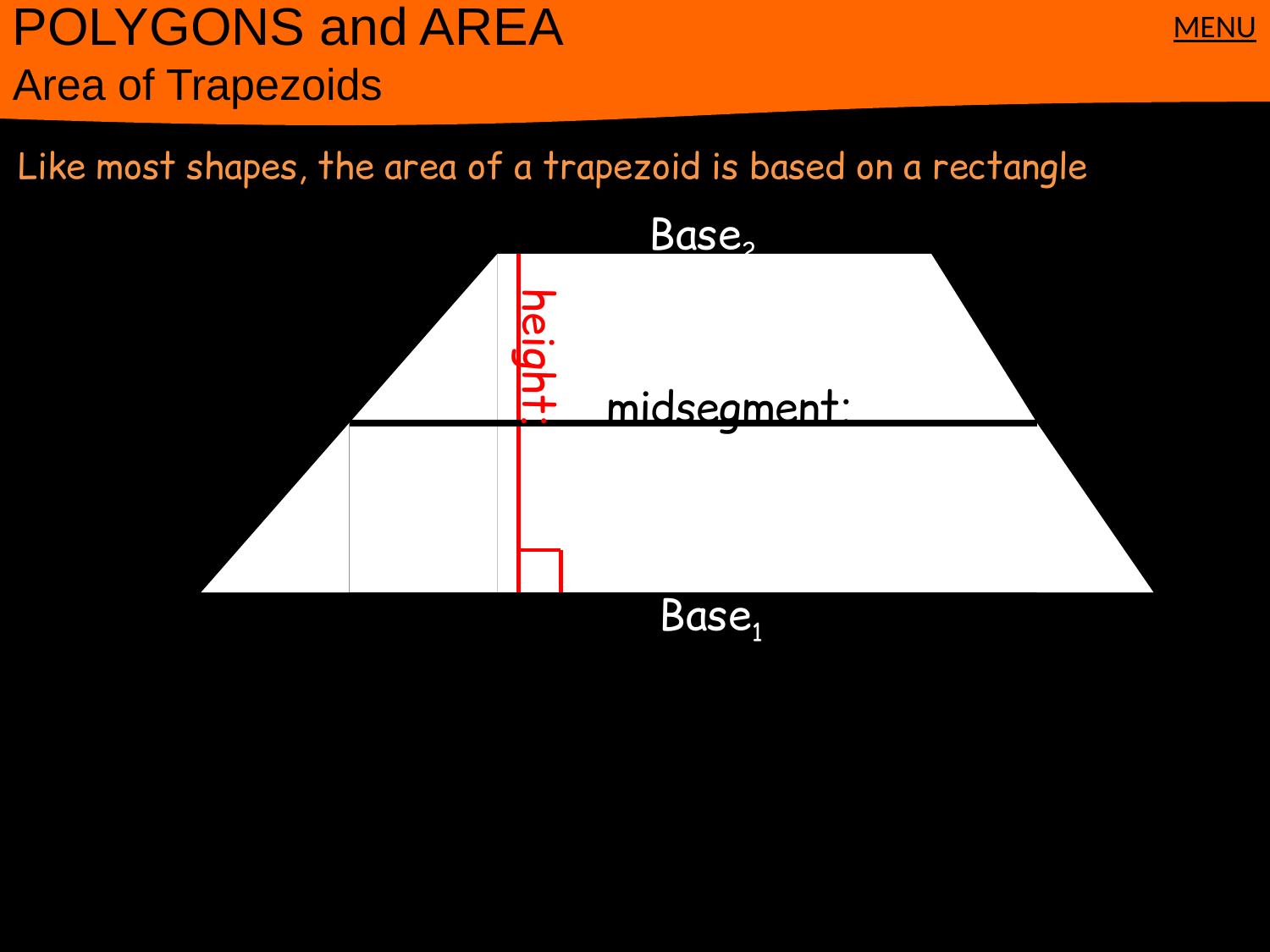

POLYGONS and AREA
Area of Trapezoids
MENU
Like most shapes, the area of a trapezoid is based on a rectangle
Base2

height:
midsegment:

Base1